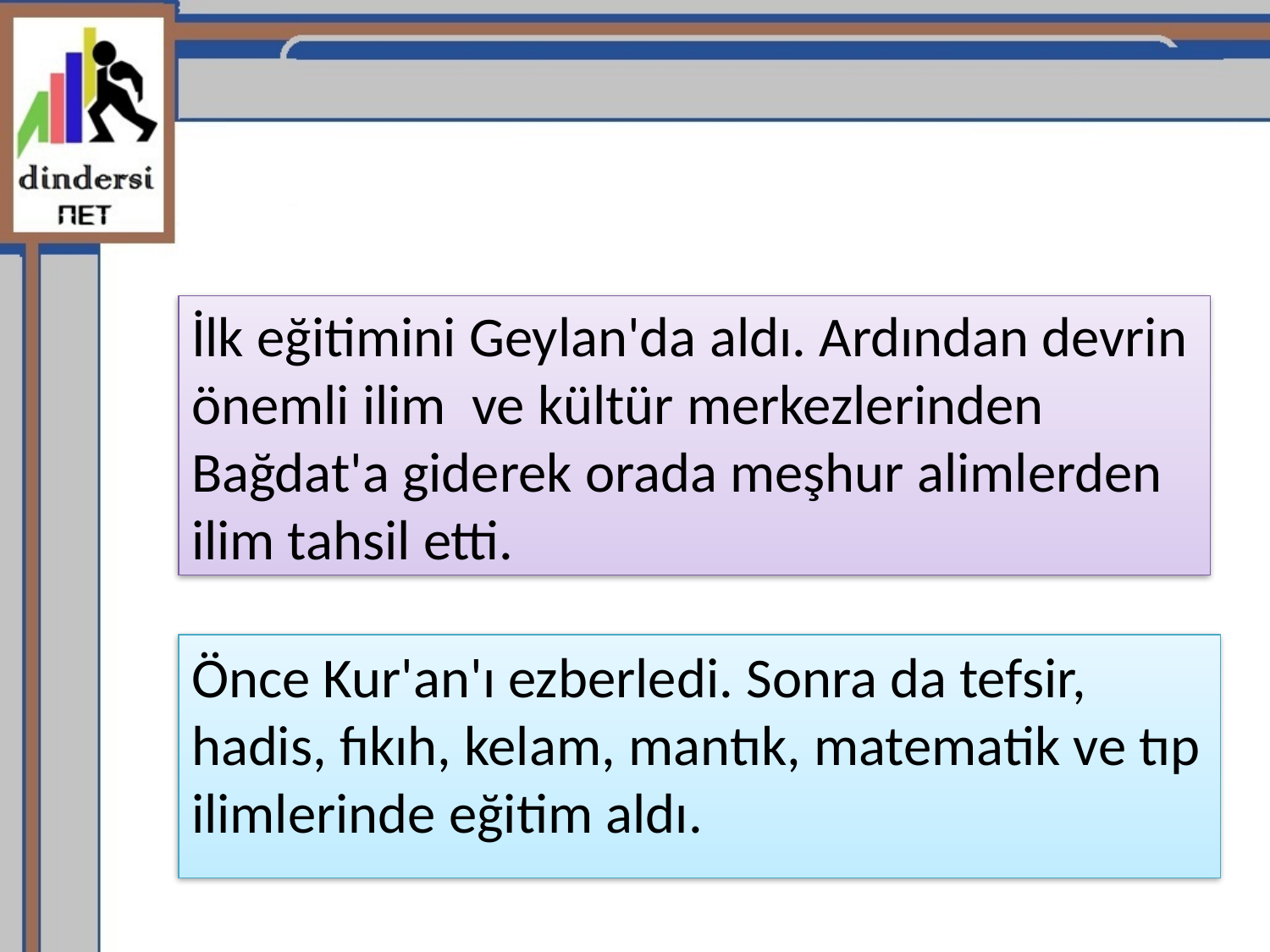

# İlk eğitimini Geylan'da aldı. Ardından devrin önemli ilim  ve kültür merkezlerinden Bağdat'a giderek orada meşhur alimlerden ilim tahsil etti.
Önce Kur'an'ı ezberledi. Sonra da tefsir, hadis, fıkıh, kelam, mantık, matematik ve tıp ilimlerinde eğitim aldı.